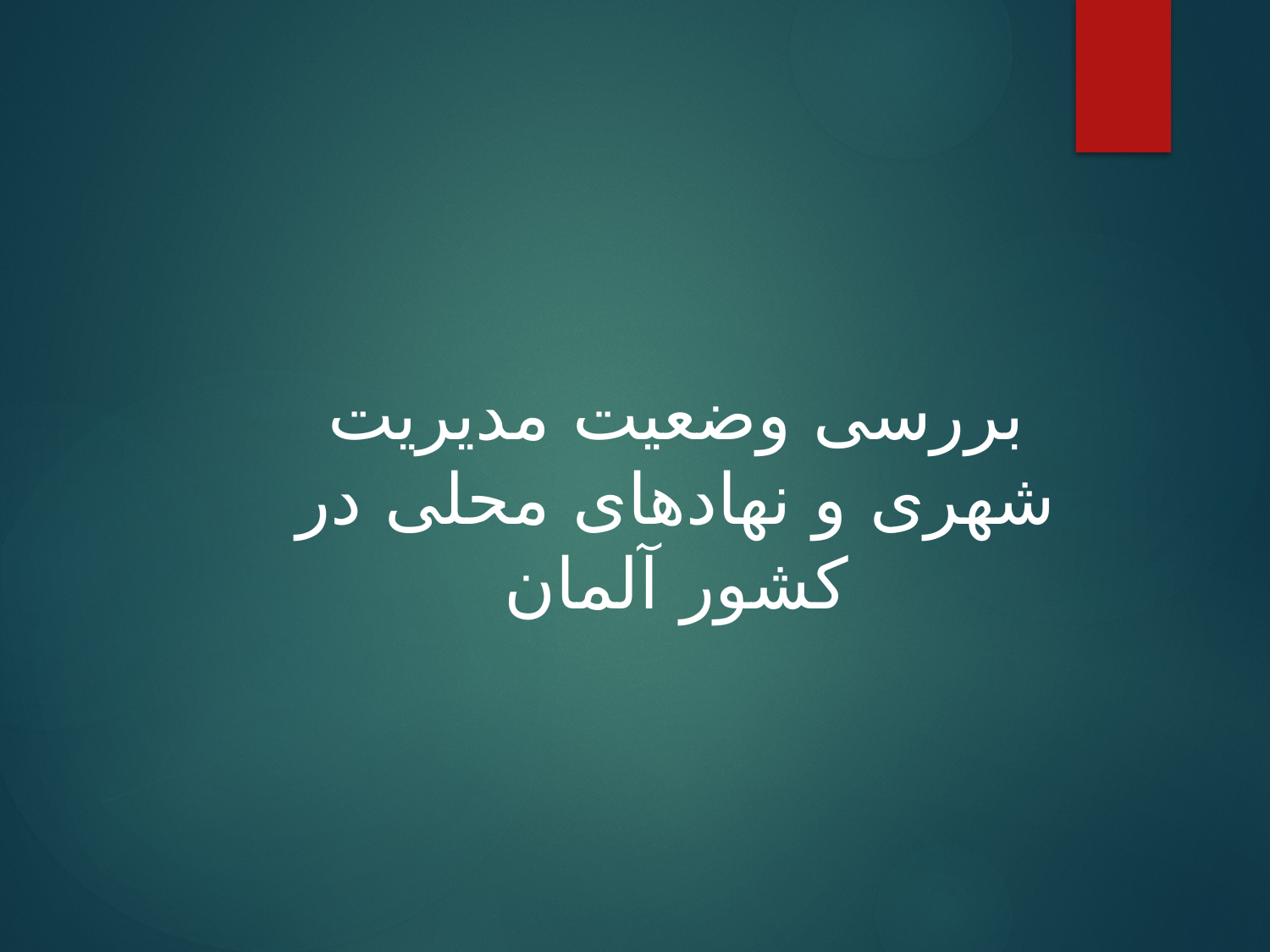

#
بررسی وضعیت مدیریت شهری و نهادهای محلی در کشور آلمان